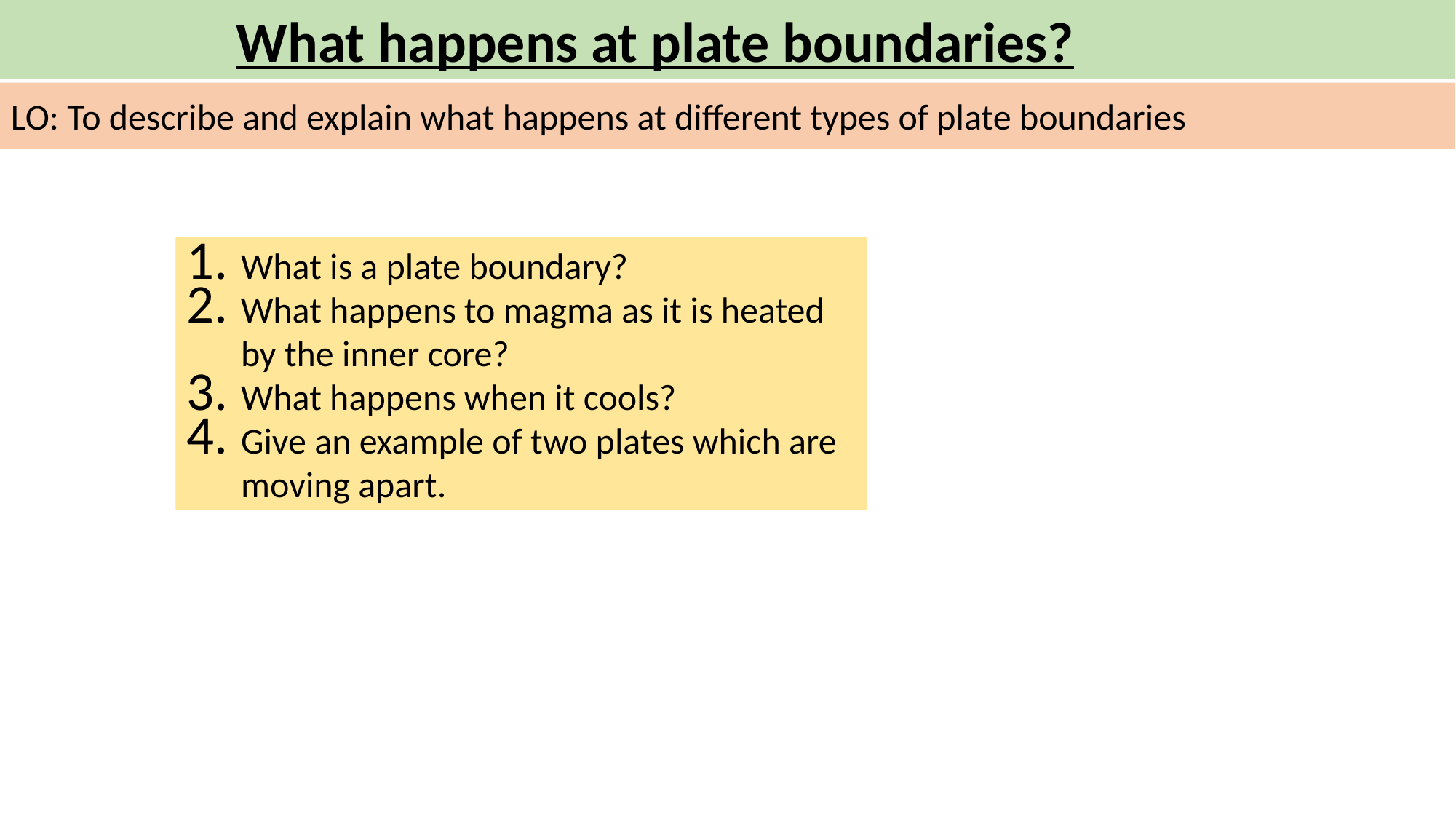

What happens at plate boundaries?
LO: To describe and explain what happens at different types of plate boundaries
What is a plate boundary?
What happens to magma as it is heated by the inner core?
What happens when it cools?
Give an example of two plates which are moving apart.